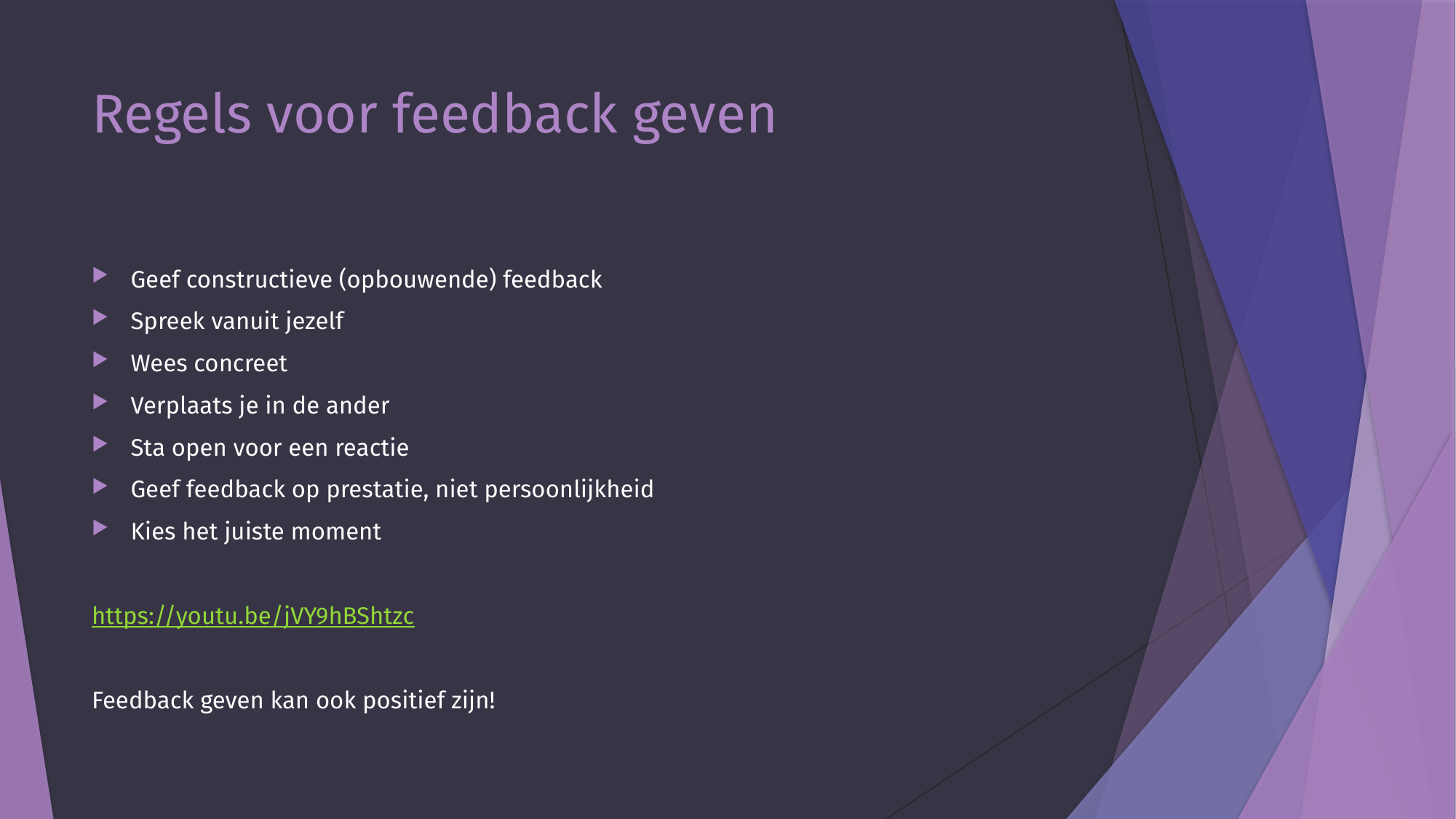

# Regels voor feedback geven
Geef constructieve (opbouwende) feedback
Spreek vanuit jezelf
Wees concreet
Verplaats je in de ander
Sta open voor een reactie
Geef feedback op prestatie, niet persoonlijkheid
Kies het juiste moment

https://youtu.be/jVY9hBShtzc

Feedback geven kan ook positief zijn!